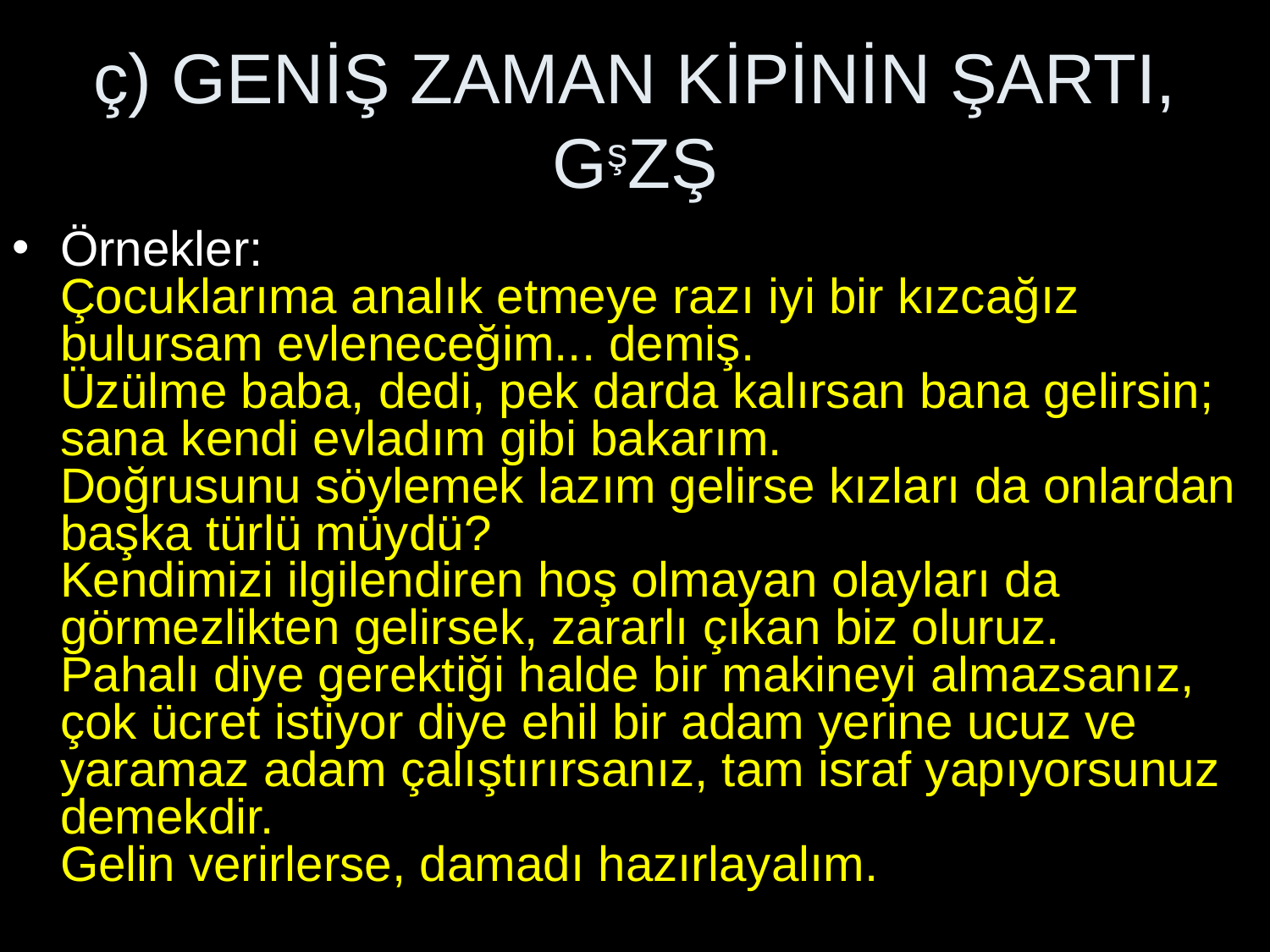

# ç) GENİŞ ZAMAN KİPİNİN ŞARTI, GşZŞ
Örnekler:
Çocuklarıma analık etmeye razı iyi bir kızcağız bulursam evleneceğim... demiş.
Üzülme baba, dedi, pek darda kalırsan bana gelirsin; sana kendi evladım gibi bakarım.
Doğrusunu söylemek lazım gelirse kızları da onlardan başka türlü müydü?
Kendimizi ilgilendiren hoş olmayan olayları da görmezlikten gelirsek, zararlı çıkan biz oluruz.
Pahalı diye gerektiği halde bir makineyi almazsanız, çok ücret istiyor diye ehil bir adam yerine ucuz ve yaramaz adam çalıştırırsanız, tam israf yapıyorsunuz demekdir.
Gelin verirlerse, damadı hazırlayalım.